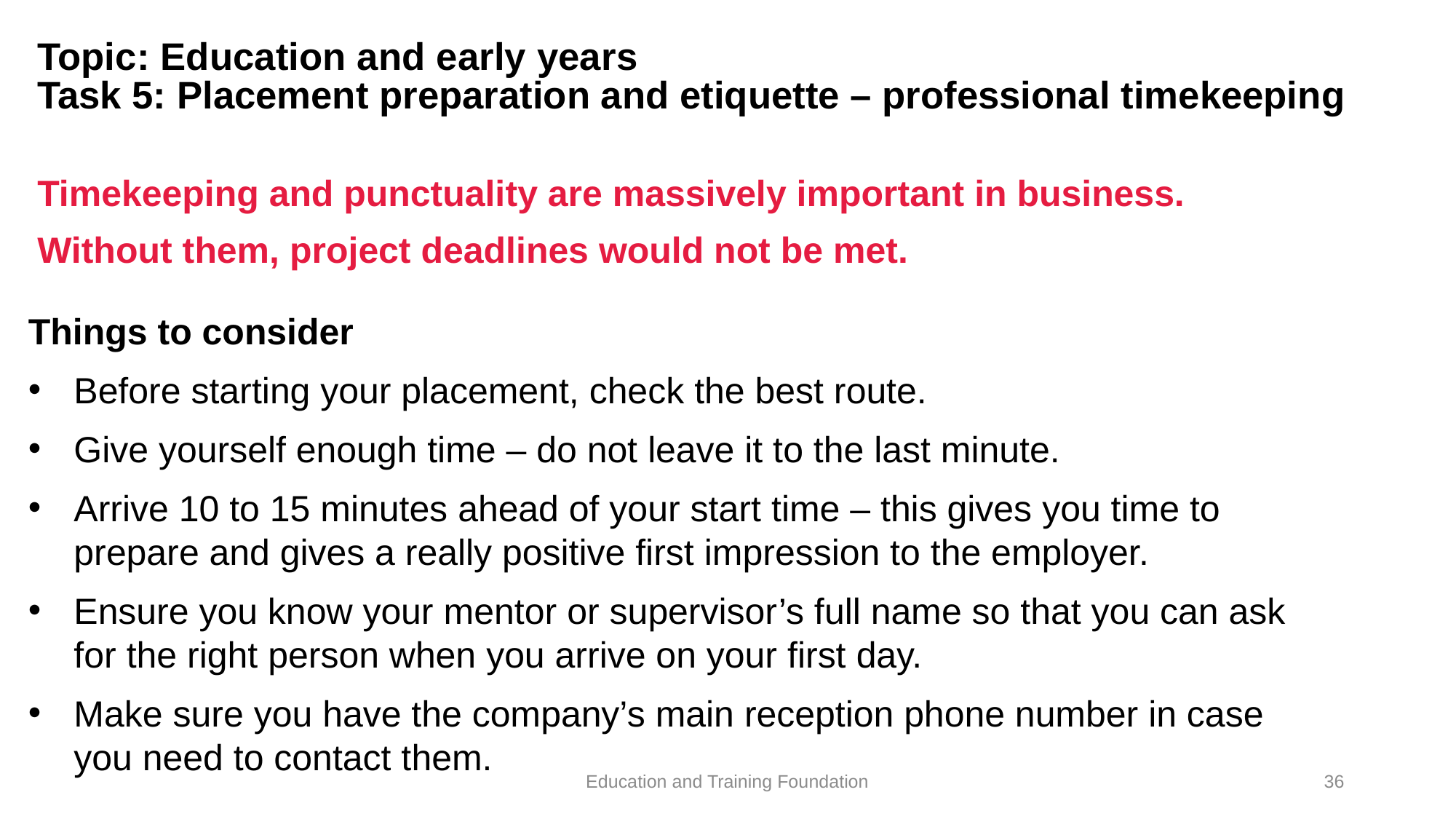

# Topic: Education and early years Task 5: Placement preparation and etiquette – professional timekeeping
Timekeeping and punctuality are massively important in business. Without them, project deadlines would not be met.
Things to consider
Before starting your placement, check the best route.
Give yourself enough time – do not leave it to the last minute.
Arrive 10 to 15 minutes ahead of your start time – this gives you time to prepare and gives a really positive first impression to the employer.
Ensure you know your mentor or supervisor’s full name so that you can ask for the right person when you arrive on your first day.
Make sure you have the company’s main reception phone number in case you need to contact them.

Education and Training Foundation
36